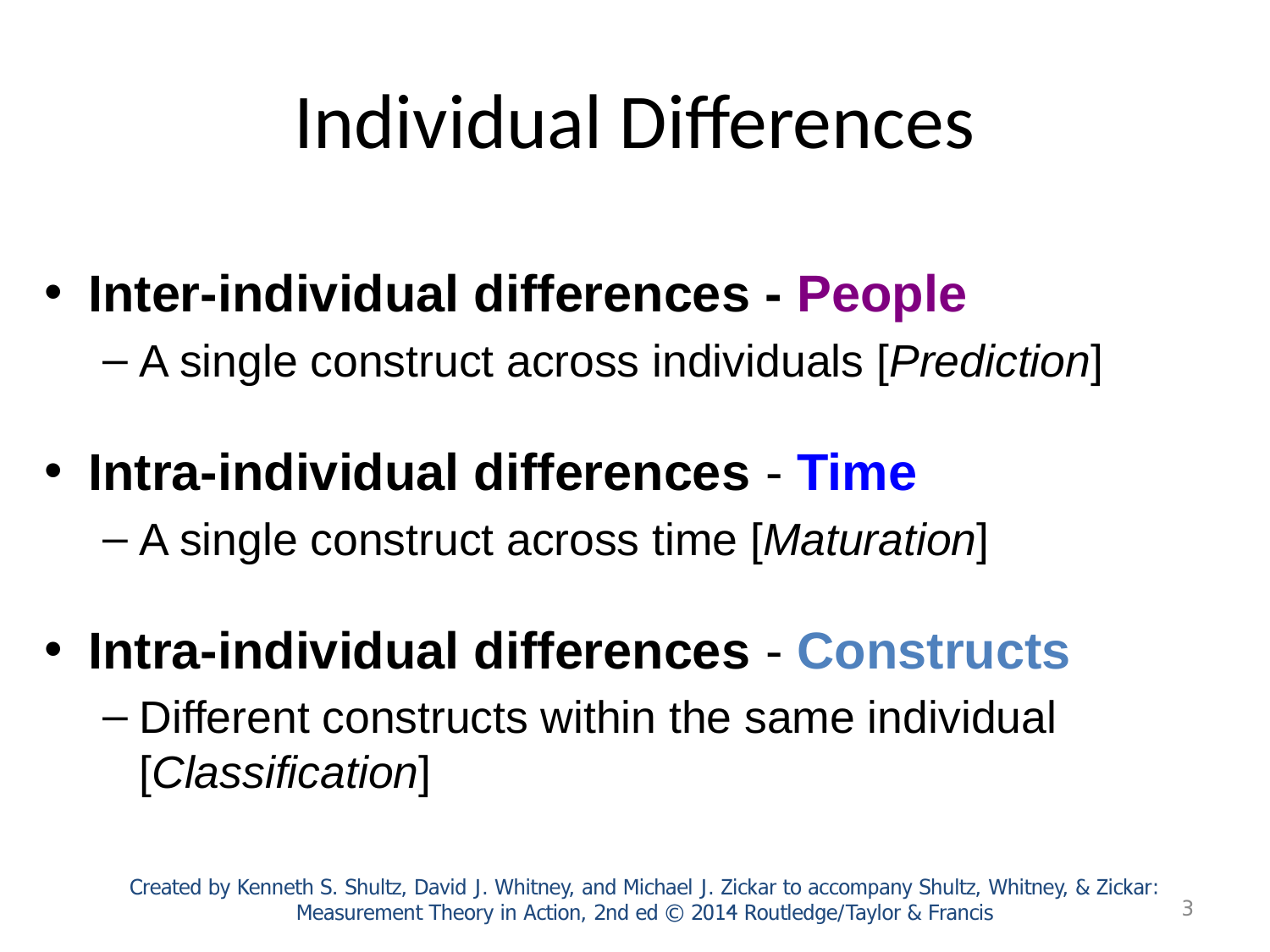

# Individual Differences
Inter-individual differences - People
A single construct across individuals [Prediction]

Intra-individual differences - Time
A single construct across time [Maturation]

Intra-individual differences - Constructs
Different constructs within the same individual [Classification]
Created by Kenneth S. Shultz, David J. Whitney, and Michael J. Zickar to accompany Shultz, Whitney, & Zickar: Measurement Theory in Action, 2nd ed © 2014 Routledge/Taylor & Francis
3